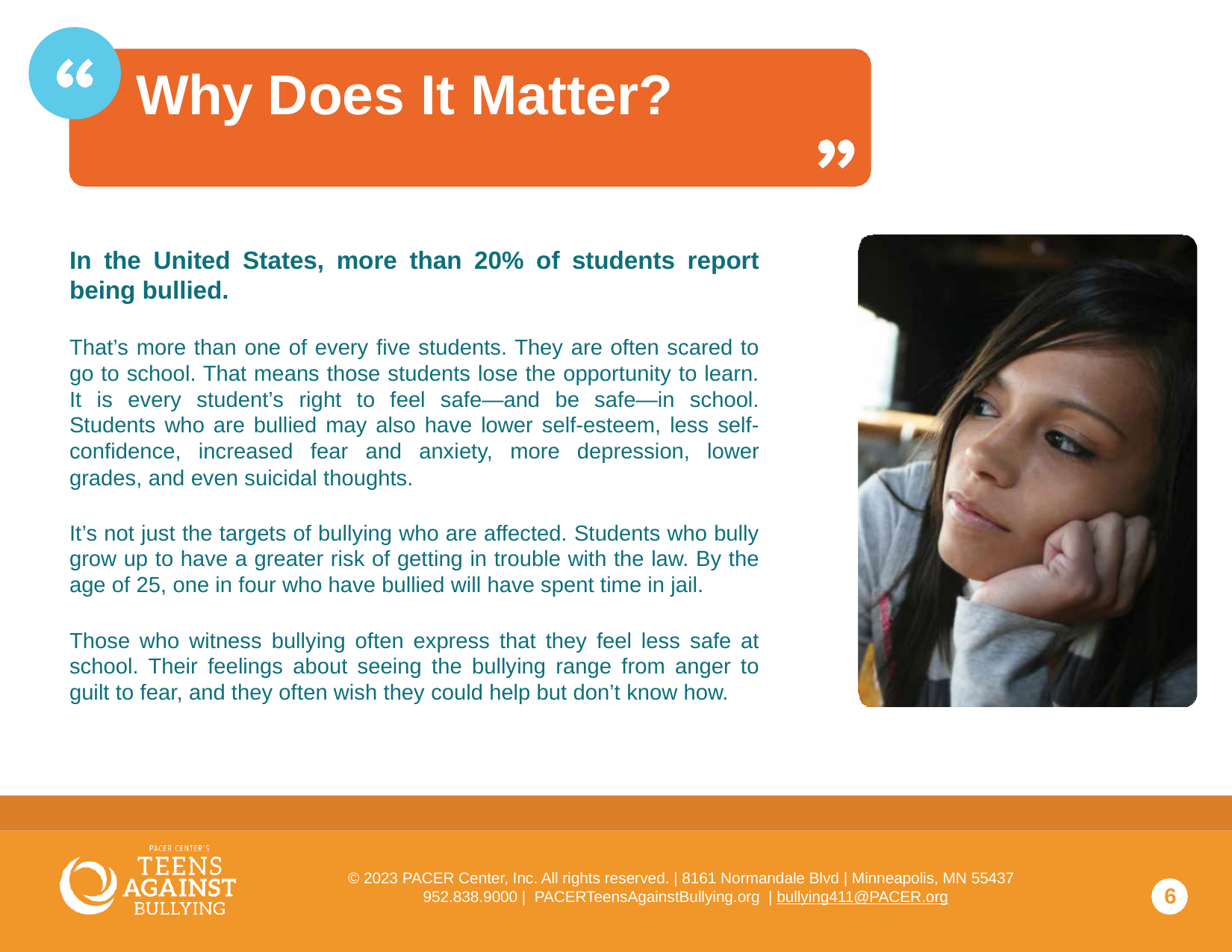

# Why Does It Matter?

In the United States, more than 20% of students report being bullied.

That’s more than one of every five students. They are often scared to go to school. That means those students lose the opportunity to learn. It is every student’s right to feel safe—and be safe—in school. Students who are bullied may also have lower self-esteem, less self-confidence, increased fear and anxiety, more depression, lower grades, and even suicidal thoughts.

It’s not just the targets of bullying who are affected. Students who bully grow up to have a greater risk of getting in trouble with the law. By the age of 25, one in four who have bullied will have spent time in jail.

Those who witness bullying often express that they feel less safe at school. Their feelings about seeing the bullying range from anger to guilt to fear, and they often wish they could help but don’t know how.

© 2023 PACER Center, Inc. All rights reserved. | 8161 Normandale Blvd | Minneapolis, MN 55437  952.838.9000 |  PACERTeensAgainstBullying.org  | bullying411@PACER.org

6